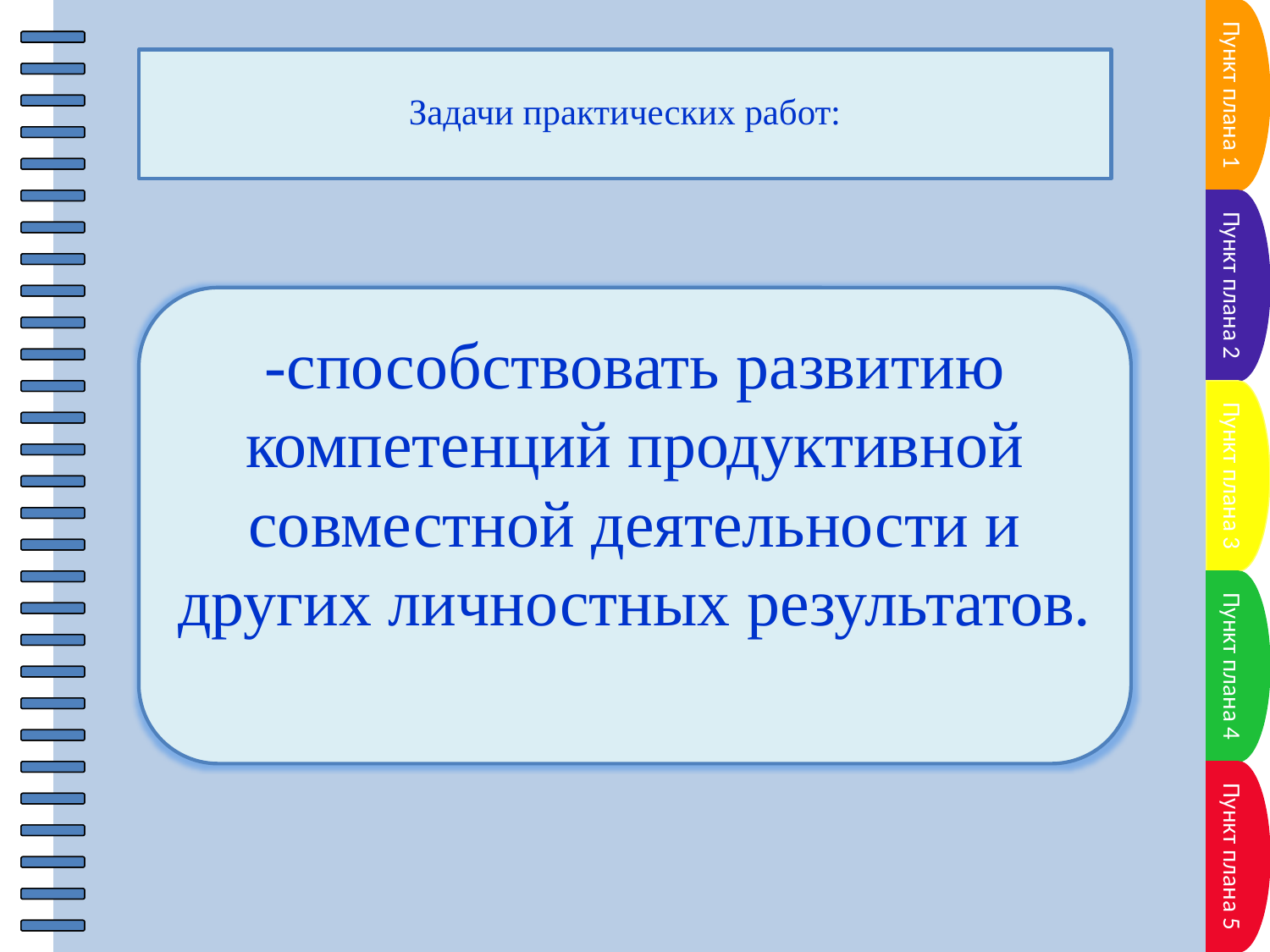

Пункт плана

Пункт плана
Пункт плана
Пункт плана
Пункт плана
Пункт плана 1

# Задачи практических работ:
Пункт плана 2
-способствовать развитию компетенций продуктивной совместной деятельности и других личностных результатов.
Пункт плана 3
Пункт плана 4
Пункт плана 5